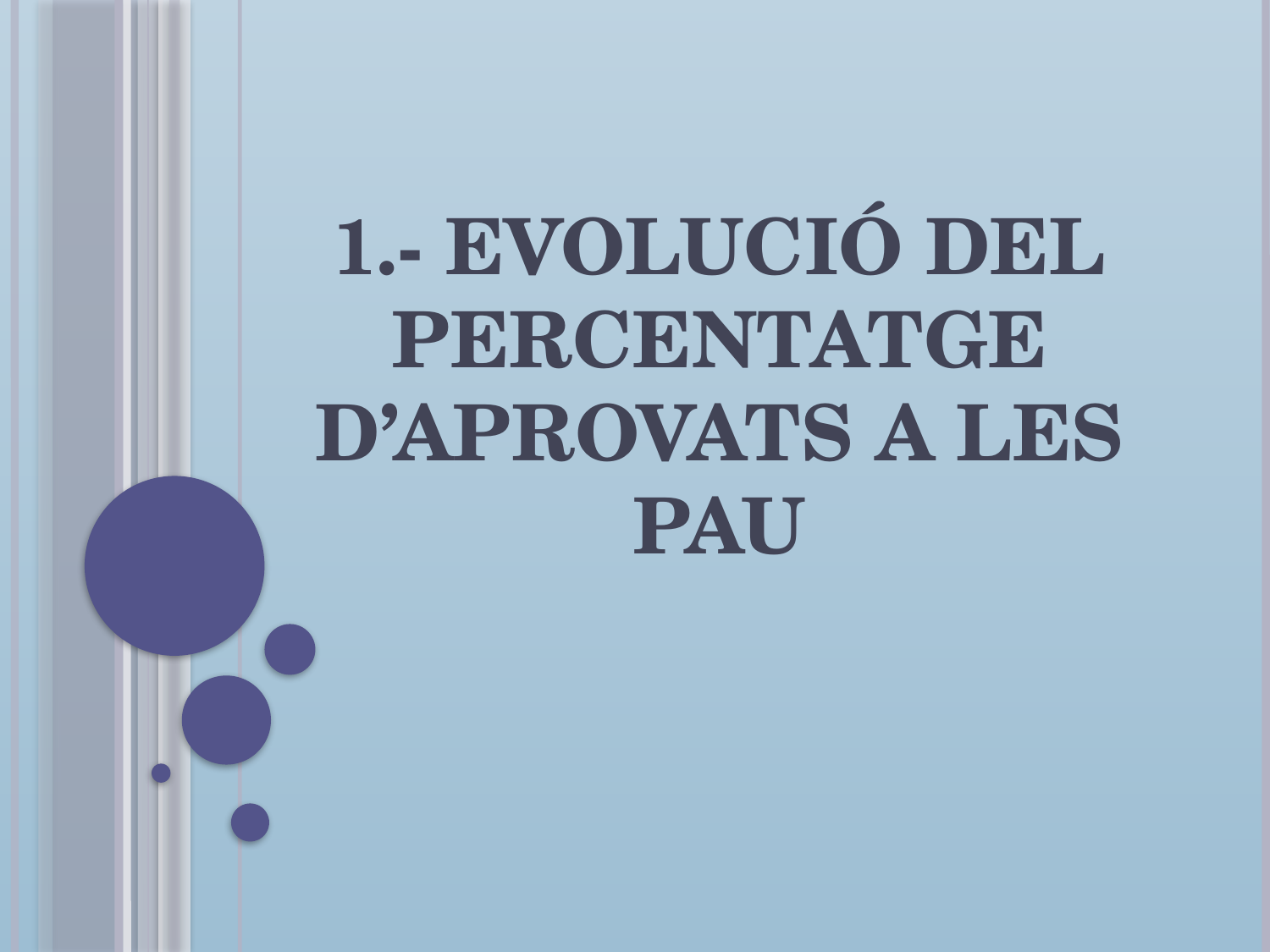

1.- Evolució Del Percentatge D’aprovats A Les PAU